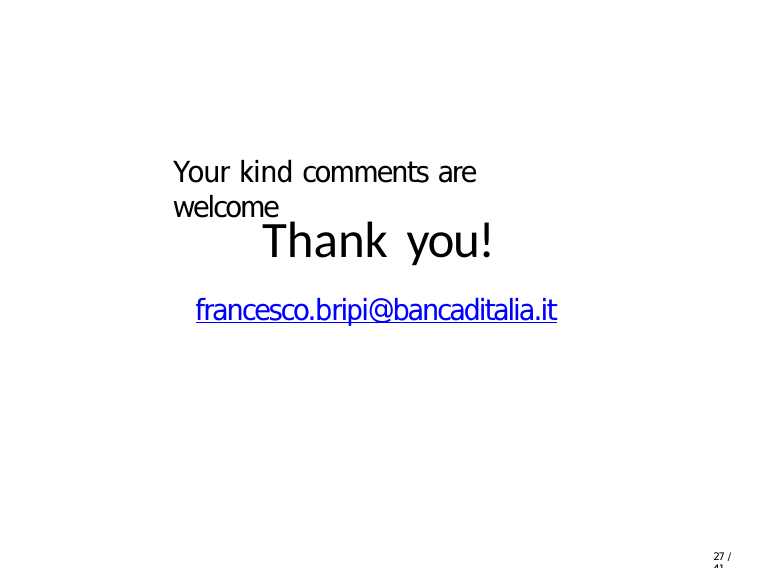

Your kind comments are welcome
# Thank you!
francesco.bripi@bancaditalia.it
27 / 41